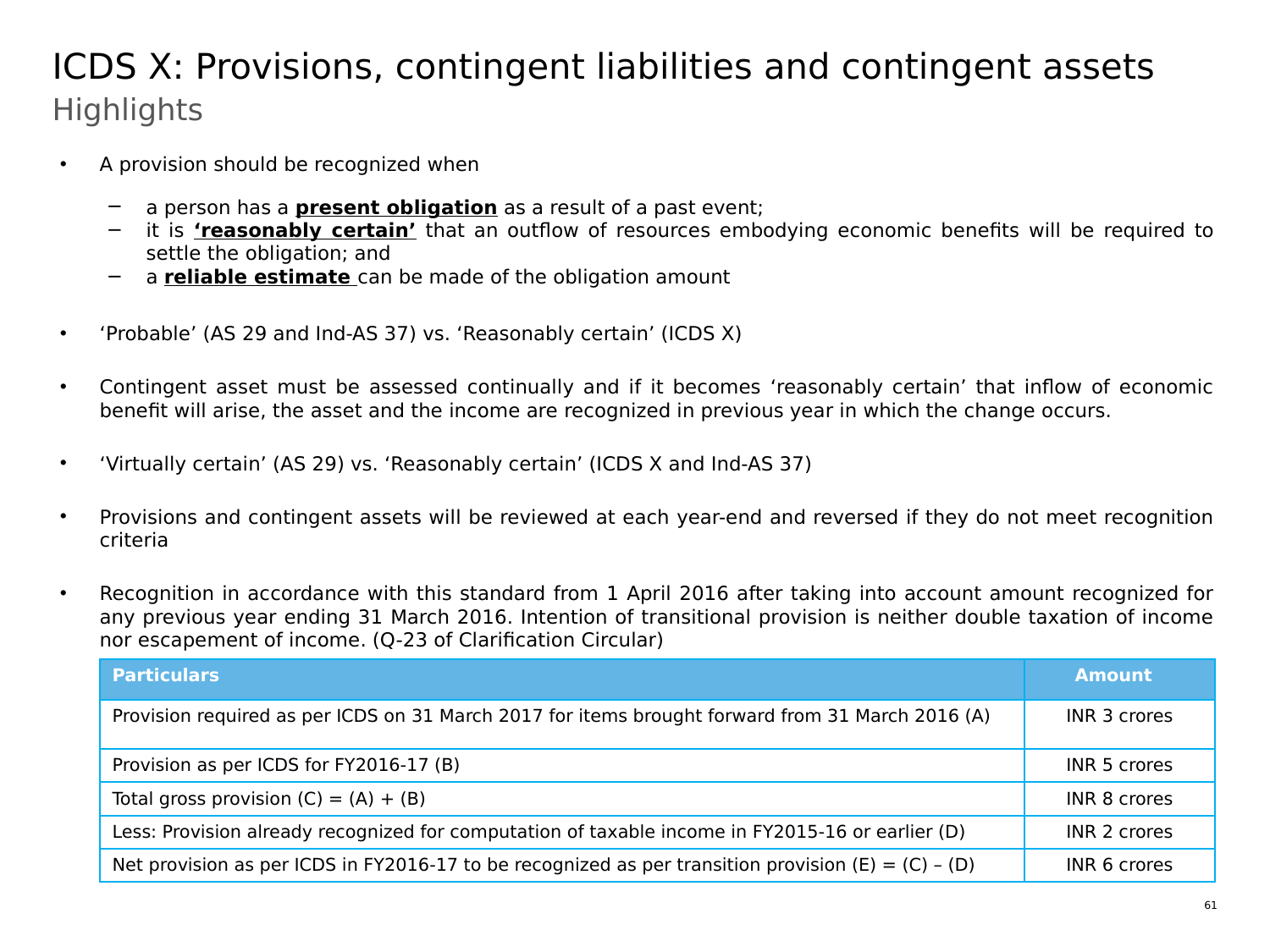

# ICDS X: Provisions, contingent liabilities and contingent assets
Highlights
A provision should be recognized when
a person has a present obligation as a result of a past event;
it is ‘reasonably certain’ that an outflow of resources embodying economic benefits will be required to settle the obligation; and
a reliable estimate can be made of the obligation amount

‘Probable’ (AS 29 and Ind-AS 37) vs. ‘Reasonably certain’ (ICDS X)
Contingent asset must be assessed continually and if it becomes ‘reasonably certain’ that inflow of economic benefit will arise, the asset and the income are recognized in previous year in which the change occurs.
‘Virtually certain’ (AS 29) vs. ‘Reasonably certain’ (ICDS X and Ind-AS 37)
Provisions and contingent assets will be reviewed at each year-end and reversed if they do not meet recognition criteria
Recognition in accordance with this standard from 1 April 2016 after taking into account amount recognized for any previous year ending 31 March 2016. Intention of transitional provision is neither double taxation of income nor escapement of income. (Q-23 of Clarification Circular)

| Particulars | Amount |
| --- | --- |
| Provision required as per ICDS on 31 March 2017 for items brought forward from 31 March 2016 (A) | INR 3 crores |
| Provision as per ICDS for FY2016-17 (B) | INR 5 crores |
| Total gross provision (C) = (A) + (B) | INR 8 crores |
| Less: Provision already recognized for computation of taxable income in FY2015-16 or earlier (D) | INR 2 crores |
| Net provision as per ICDS in FY2016-17 to be recognized as per transition provision (E) = (C) – (D) | INR 6 crores |